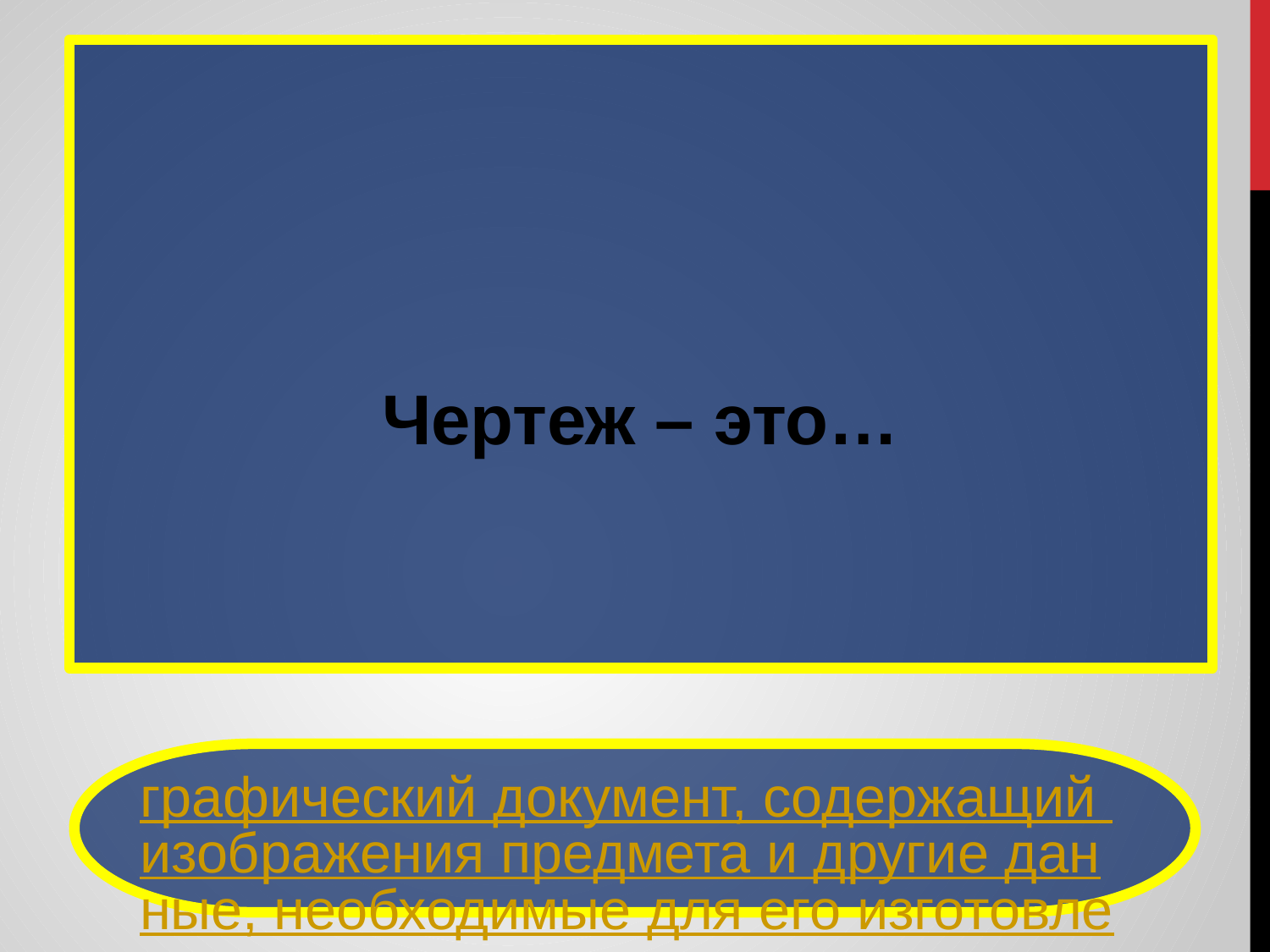

Чертеж – это…

графический документ, содержащий изображения предмета и другие данные, необходимые для его изготовления и контроля;